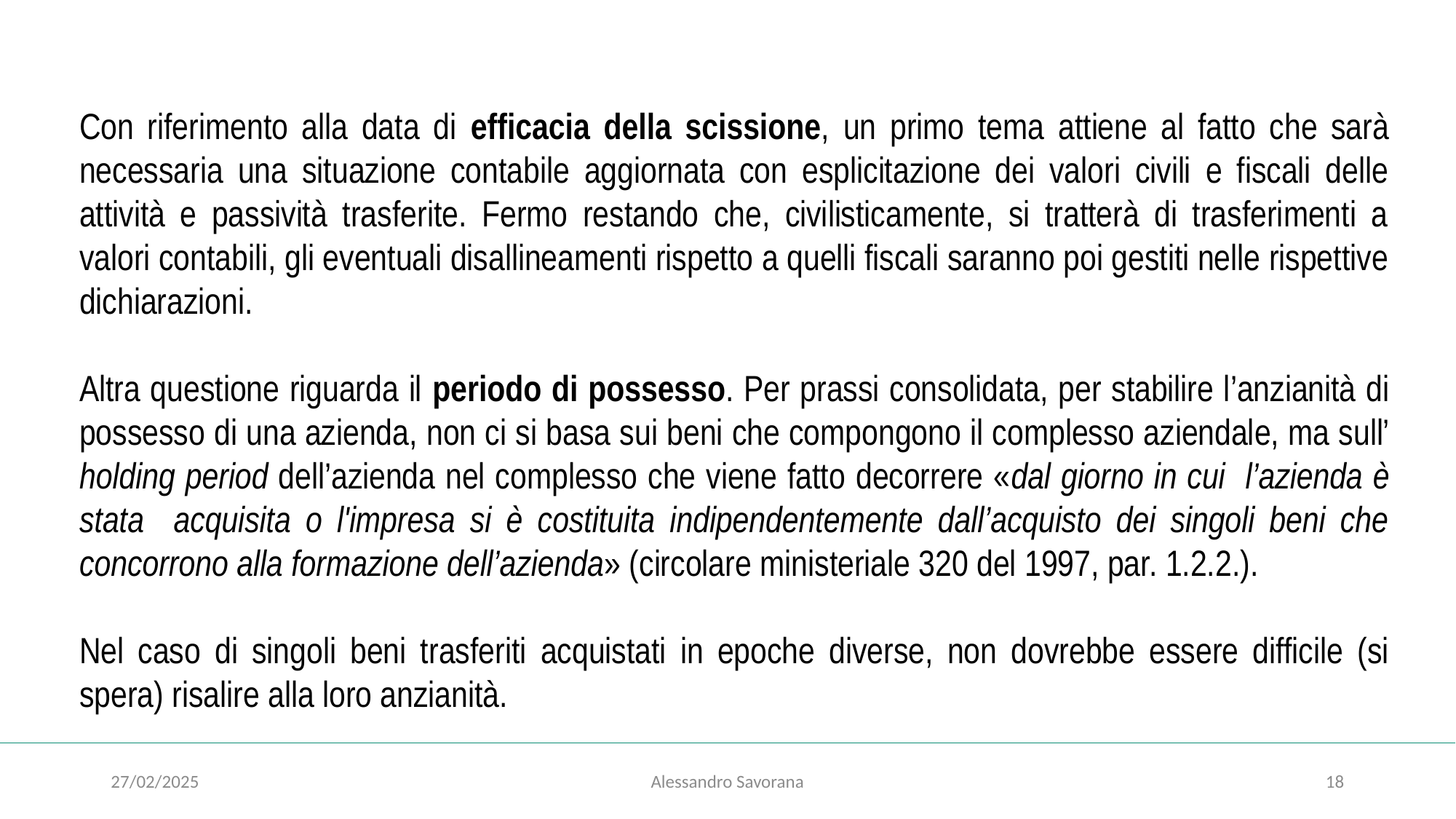

#
Con riferimento alla data di efficacia della scissione, un primo tema attiene al fatto che sarà necessaria una situazione contabile aggiornata con esplicitazione dei valori civili e fiscali delle attività e passività trasferite. Fermo restando che, civilisticamente, si tratterà di trasferimenti a valori contabili, gli eventuali disallineamenti rispetto a quelli fiscali saranno poi gestiti nelle rispettive dichiarazioni.

Altra questione riguarda il periodo di possesso. Per prassi consolidata, per stabilire l’anzianità di possesso di una azienda, non ci si basa sui beni che compongono il complesso aziendale, ma sull’ holding period dell’azienda nel complesso che viene fatto decorrere «dal giorno in cui  l’azienda è stata  acquisita o l'impresa si è costituita indipendentemente dall’acquisto dei singoli beni che concorrono alla formazione dell’azienda» (circolare ministeriale 320 del 1997, par. 1.2.2.).

Nel caso di singoli beni trasferiti acquistati in epoche diverse, non dovrebbe essere difficile (si spera) risalire alla loro anzianità.

27/02/2025
Alessandro Savorana
18